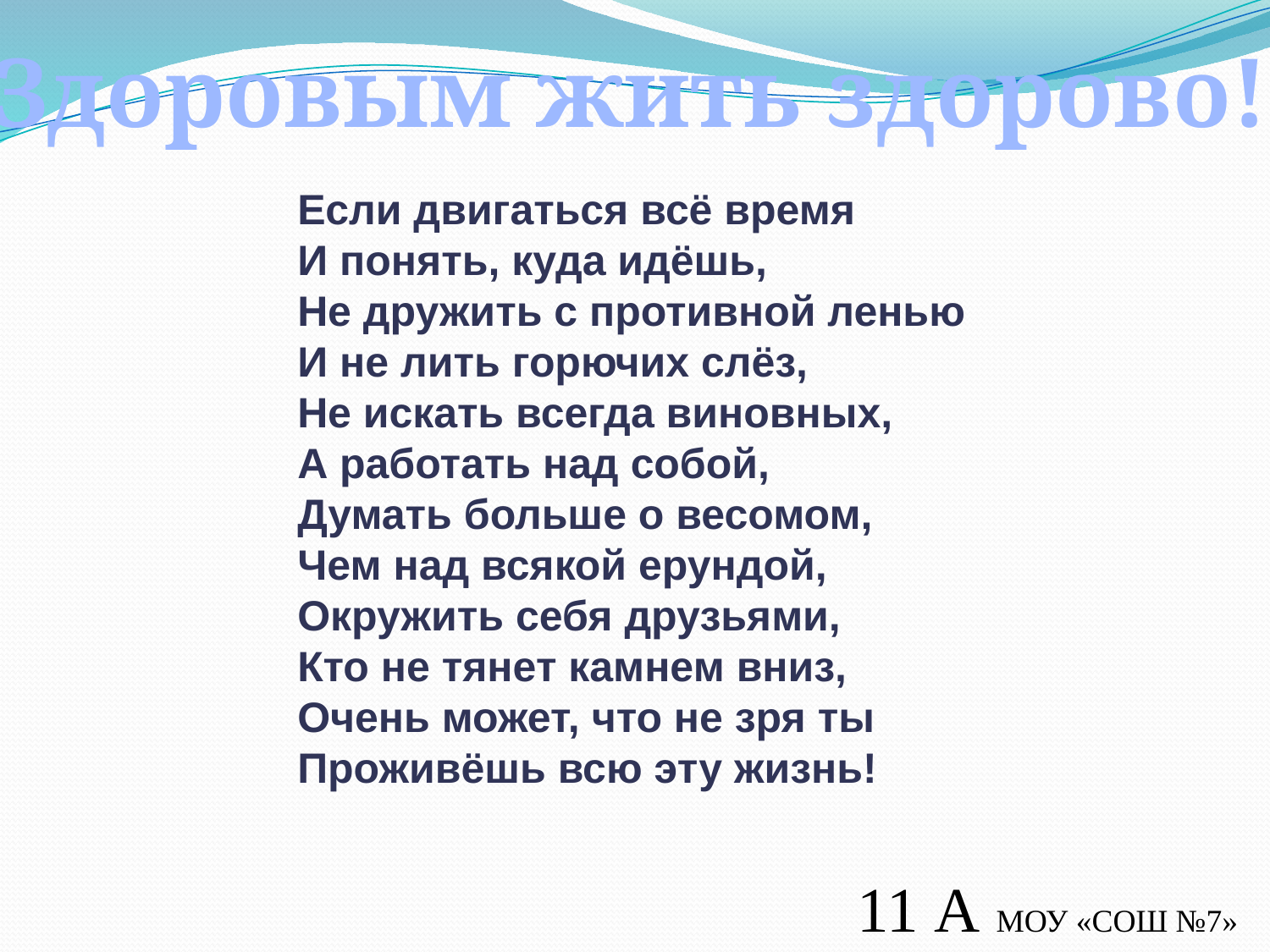

Здоровым жить здорово!
Если двигаться всё время
И понять, куда идёшь,
Не дружить с противной ленью
И не лить горючих слёз,
Не искать всегда виновных,
А работать над собой,
Думать больше о весомом,
Чем над всякой ерундой, Окружить себя друзьями,
Кто не тянет камнем вниз,
Очень может, что не зря ты Проживёшь всю эту жизнь!
11 А МОУ «СОШ №7»